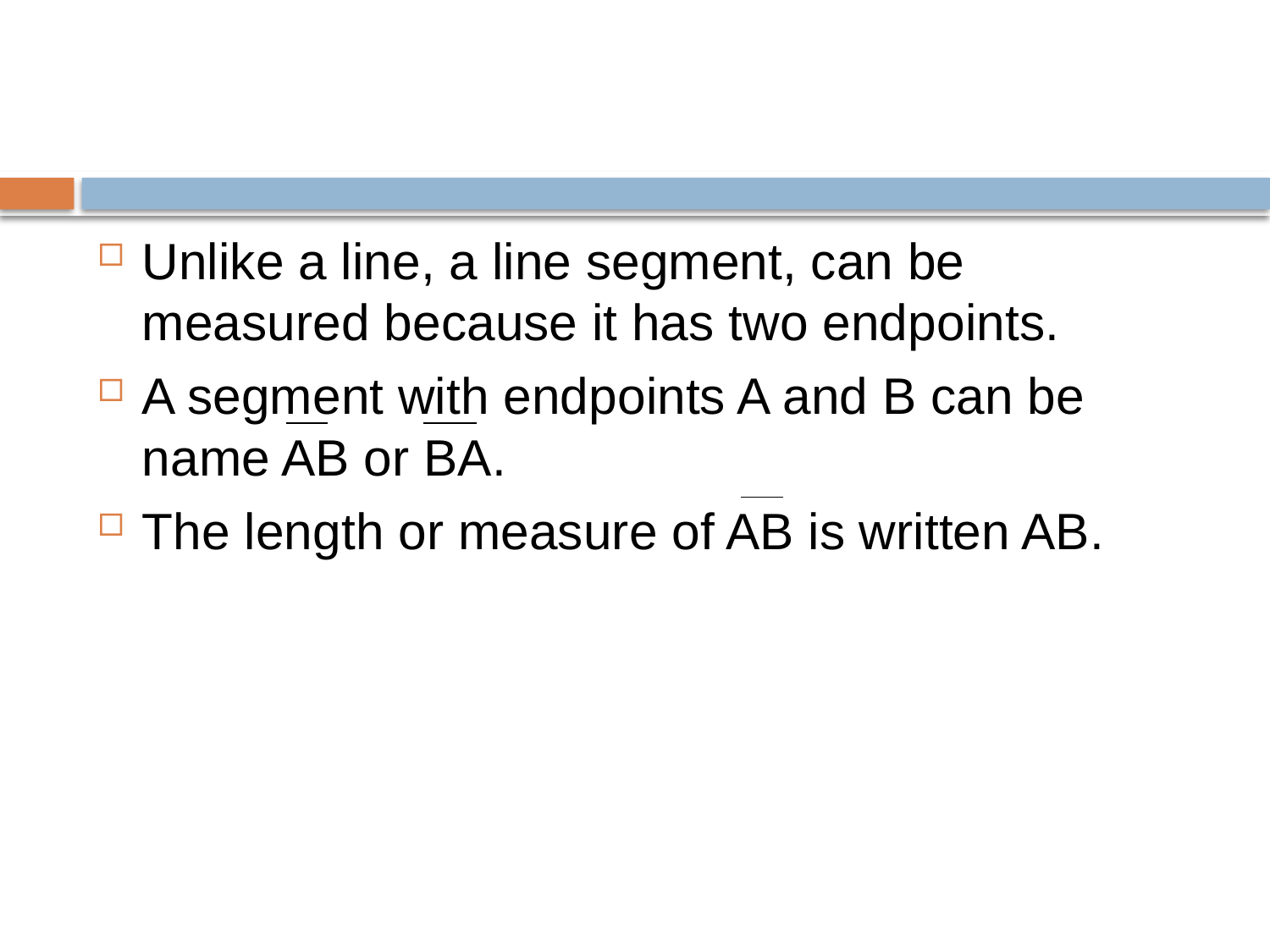

#
Unlike a line, a line segment, can be measured because it has two endpoints.
A segment with endpoints A and B can be name AB or BA.
The length or measure of AB is written AB.